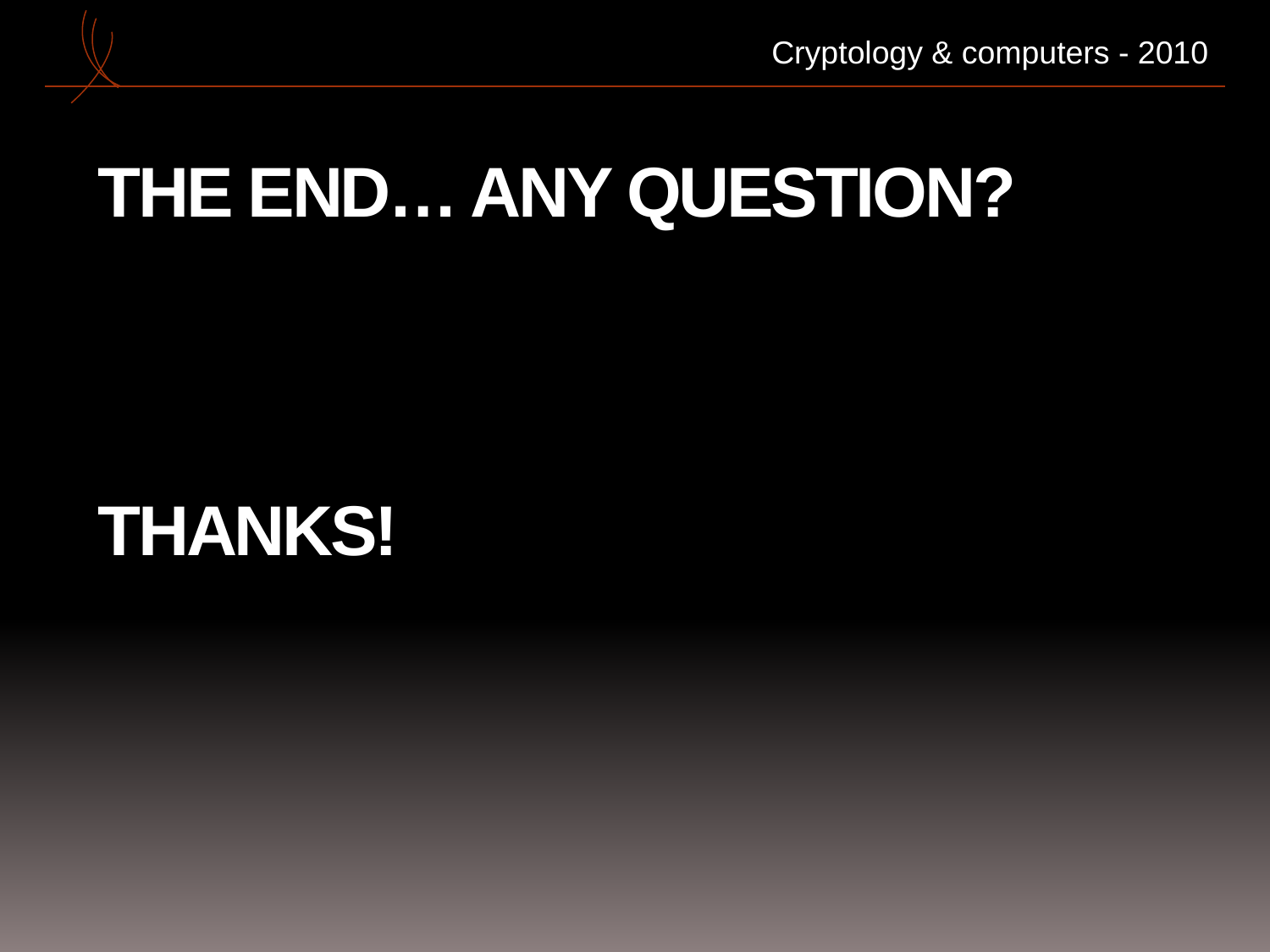

Cryptology & computers - 2010
# The end… Any question? Thanks!